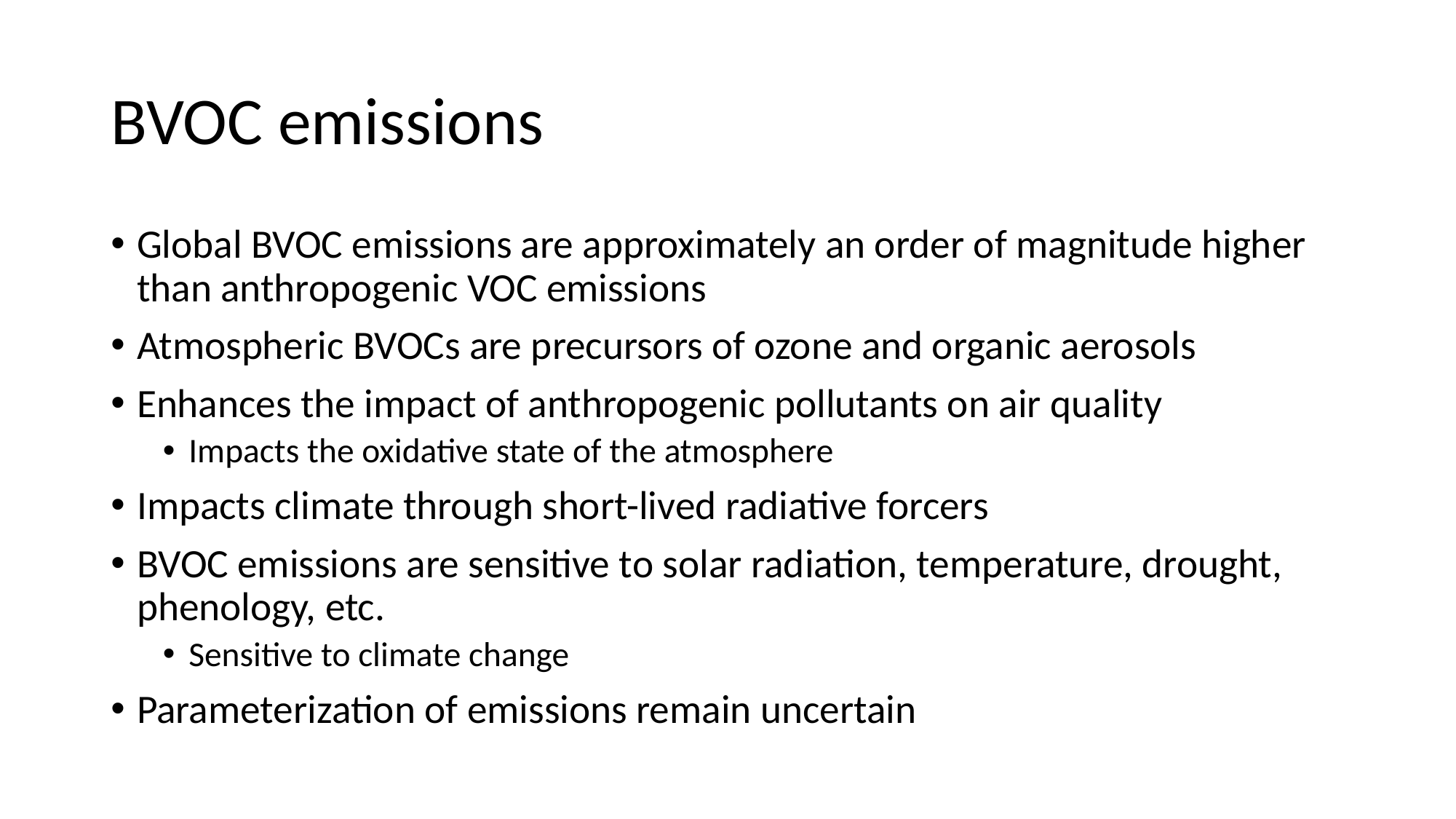

# BVOC emissions
Global BVOC emissions are approximately an order of magnitude higher than anthropogenic VOC emissions
Atmospheric BVOCs are precursors of ozone and organic aerosols
Enhances the impact of anthropogenic pollutants on air quality
Impacts the oxidative state of the atmosphere
Impacts climate through short-lived radiative forcers
BVOC emissions are sensitive to solar radiation, temperature, drought, phenology, etc.
Sensitive to climate change
Parameterization of emissions remain uncertain